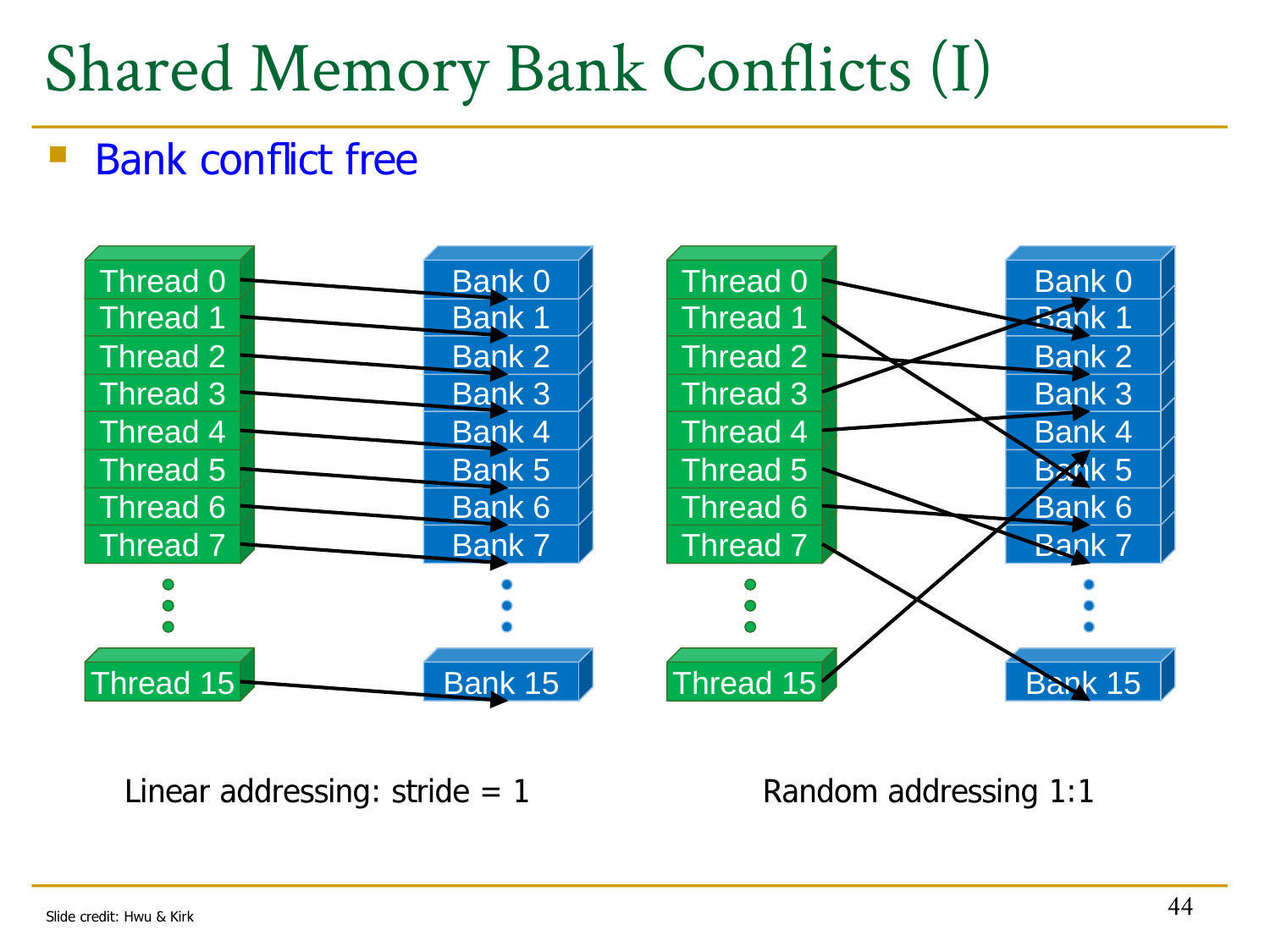

# Shared Memory Bank Conflicts (I)
Bank conflict free
Thread 0
Thread 1
Thread 2
Thread 3
Thread 4
Thread 5
Thread 6
Thread 7

Thread 15
Bank 0
Bank 1
Bank 2
Bank 3
Bank 4
Bank 5
Bank 6
Bank 7

Bank 15
Thread 0
Thread 1
Thread 2
Thread 3
Thread 4
Thread 5
Thread 6
Thread 7

Thread 15
Bank 0
Bank 1
Bank 2
Bank 3
Bank 4
Bank 5
Bank 6
Bank 7

Bank 15
Linear addressing: stride = 1
Random addressing 1:1
44
Slide credit: Hwu & Kirk